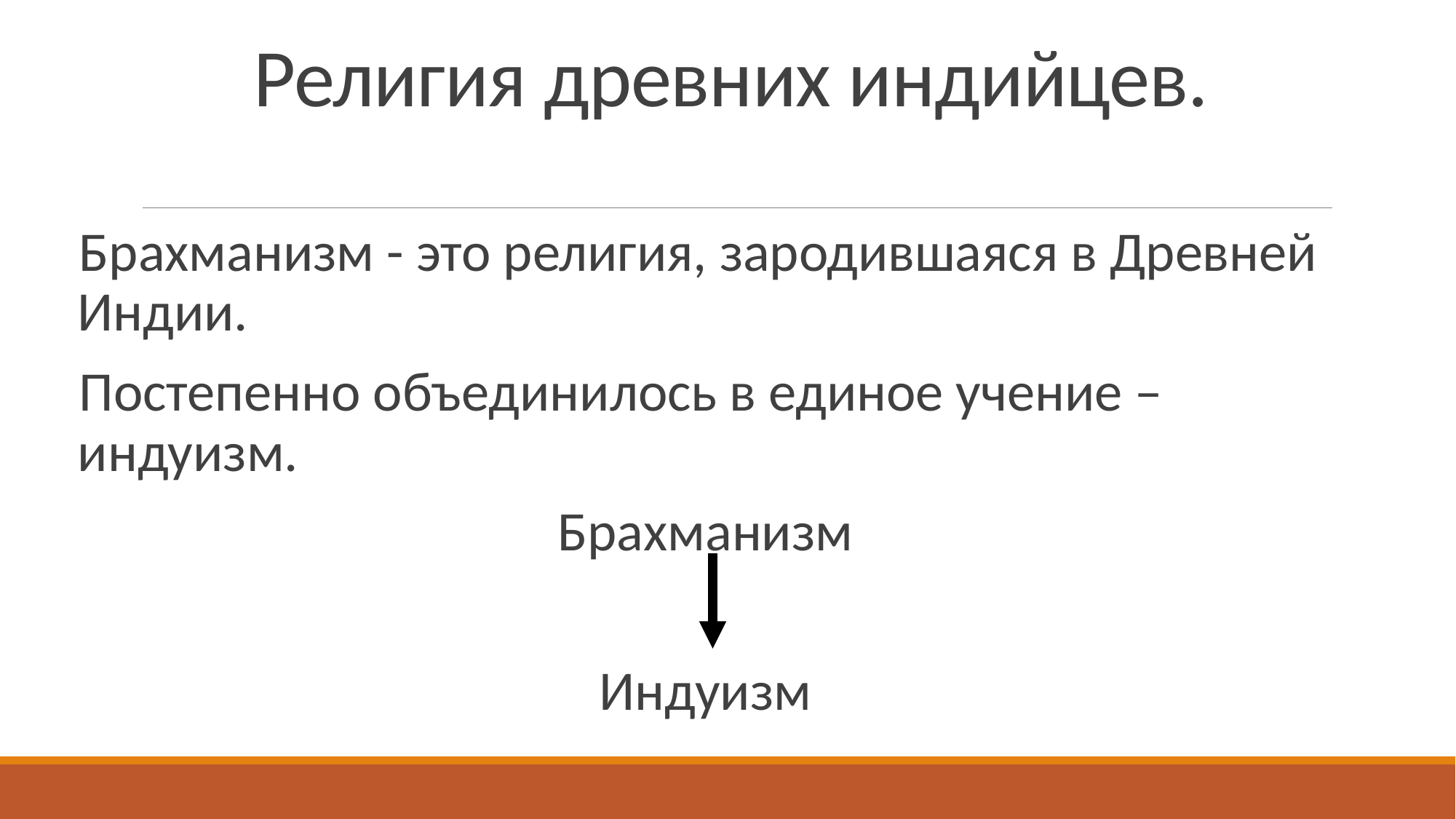

# Религия древних индийцев.
Брахманизм - это религия, зародившаяся в Древней Индии.
Постепенно объединилось в единое учение – индуизм.
Брахманизм

Индуизм